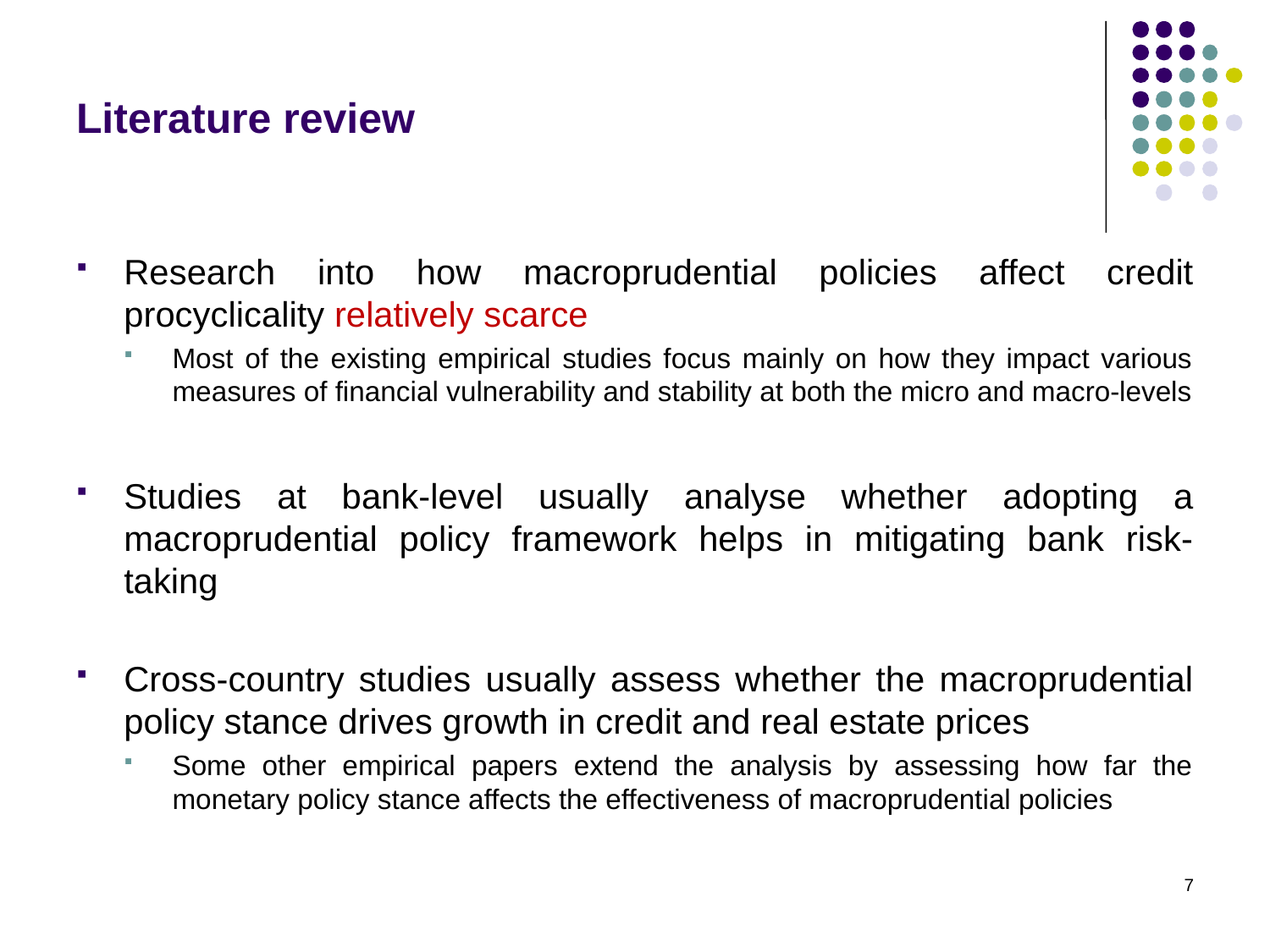

# Literature review
Research into how macroprudential policies affect credit procyclicality relatively scarce
Most of the existing empirical studies focus mainly on how they impact various measures of financial vulnerability and stability at both the micro and macro-levels

Studies at bank-level usually analyse whether adopting a macroprudential policy framework helps in mitigating bank risk-taking

Cross-country studies usually assess whether the macroprudential policy stance drives growth in credit and real estate prices
Some other empirical papers extend the analysis by assessing how far the monetary policy stance affects the effectiveness of macroprudential policies

7